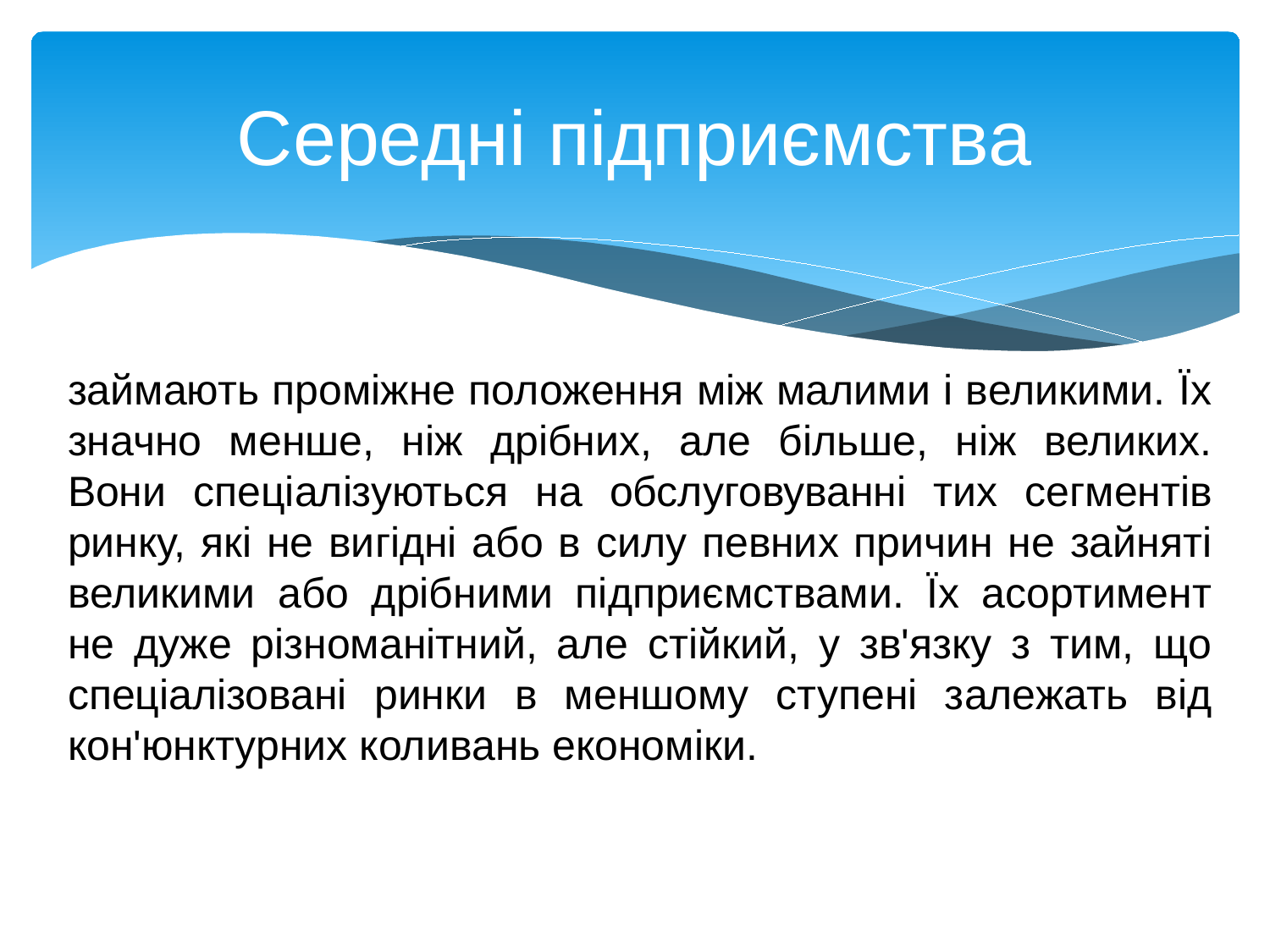

# Середні підприємства
займають проміжне положення між малими і великими. Їх значно менше, ніж дрібних, але більше, ніж великих. Вони спеціалізуються на обслуговуванні тих сегментів ринку, які не вигідні або в силу певних причин не зайняті великими або дрібними підприємствами. Їх асортимент не дуже різноманітний, але стійкий, у зв'язку з тим, що спеціалізовані ринки в меншому ступені залежать від кон'юнктурних коливань економіки.